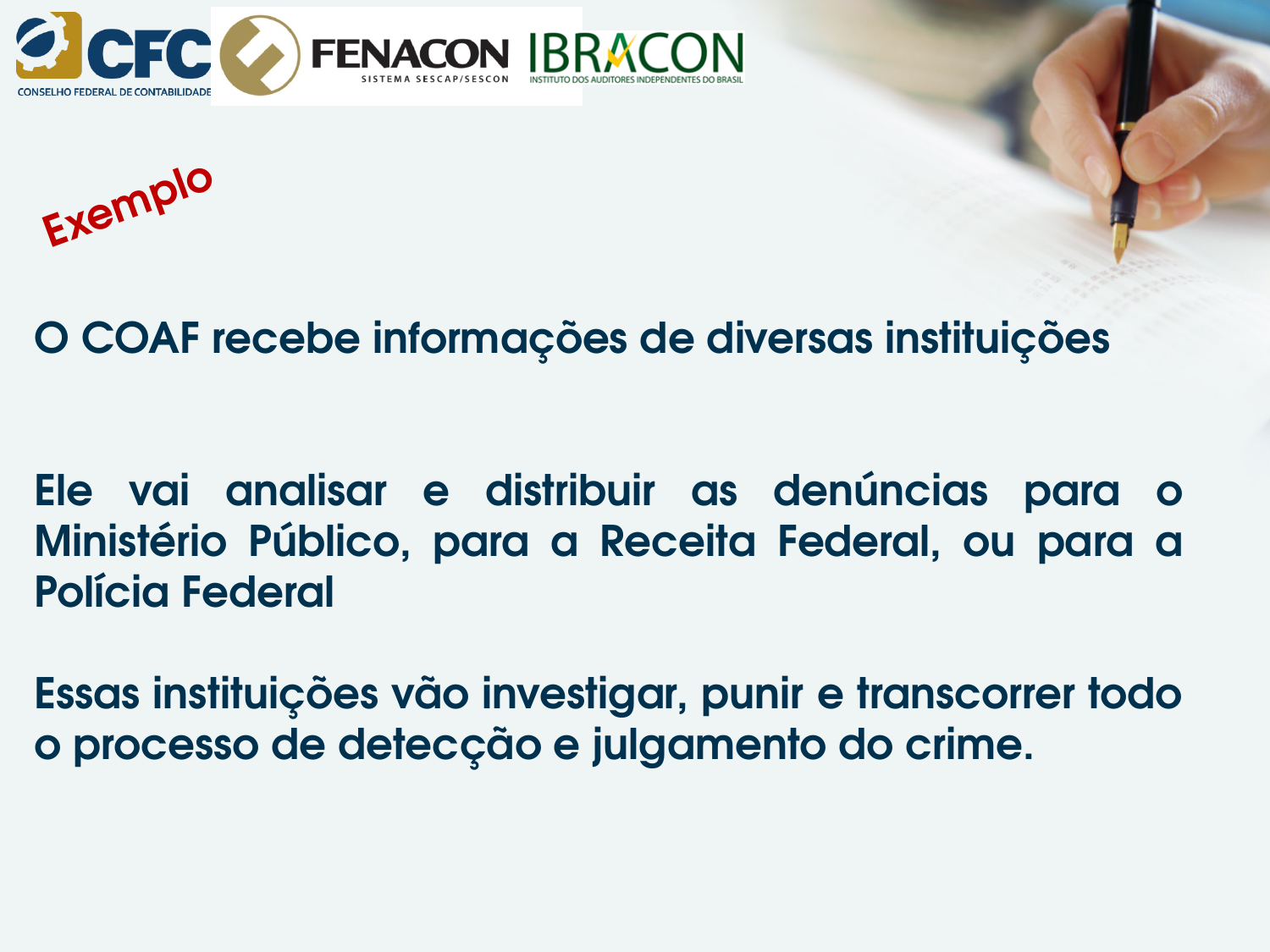

Exemplo

O COAF recebe informações de diversas instituições

Ele vai analisar e distribuir as denúncias para o Ministério Público, para a Receita Federal, ou para a Polícia Federal

Essas instituições vão investigar, punir e transcorrer todo o processo de detecção e julgamento do crime.